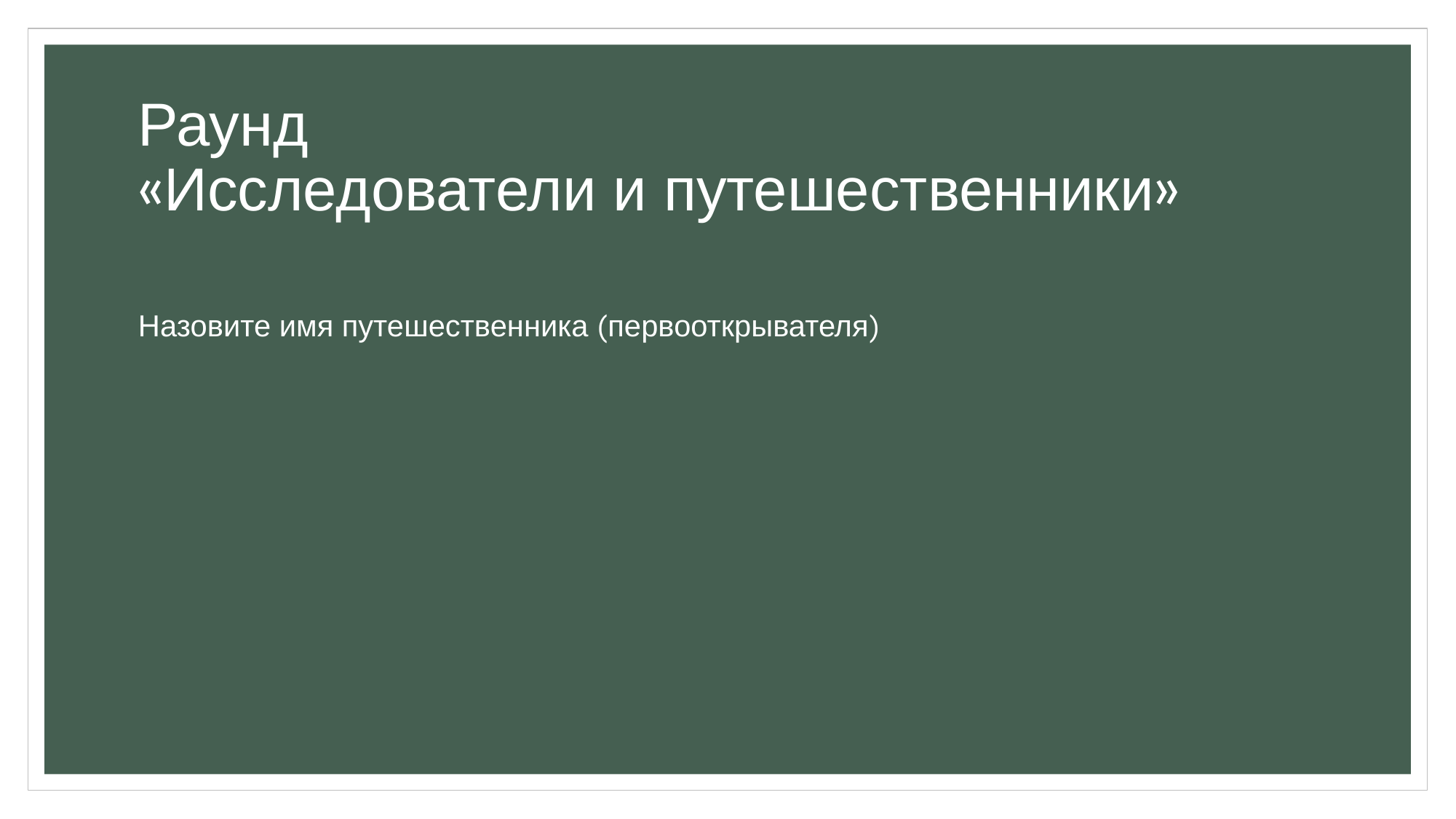

# Раунд «Исследователи и путешественники»
Назовите имя путешественника (первооткрывателя)